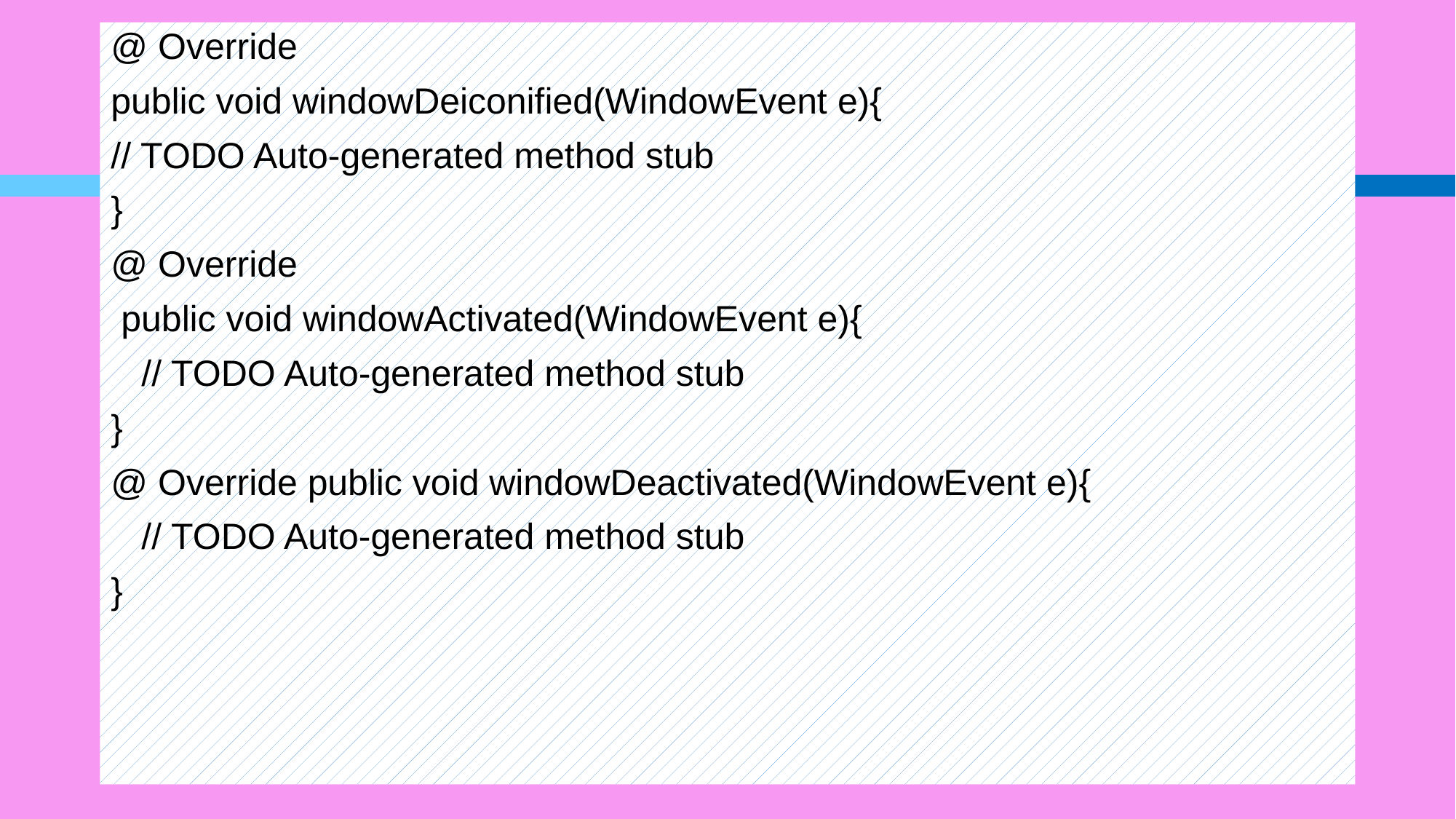

@ Override
public void windowDeiconified(WindowEvent e){
// TODO Auto-generated method stub
}
@ Override
 public void windowActivated(WindowEvent e){
   // TODO Auto-generated method stub
}
@ Override public void windowDeactivated(WindowEvent e){
   // TODO Auto-generated method stub
}
#